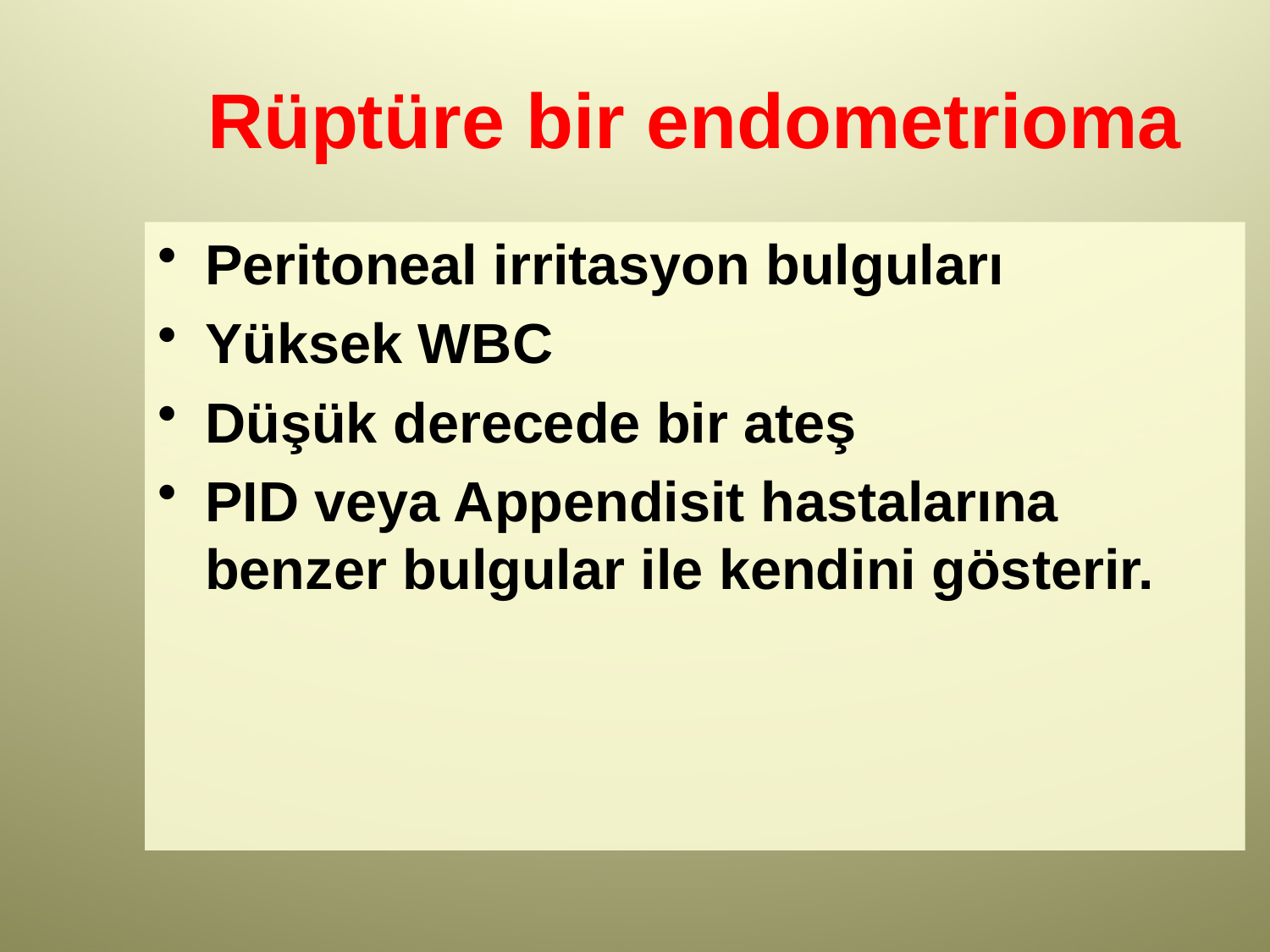

# Rüptüre bir endometrioma
Peritoneal irritasyon bulguları
Yüksek WBC
Düşük derecede bir ateş
PID veya Appendisit hastalarına benzer bulgular ile kendini gösterir.